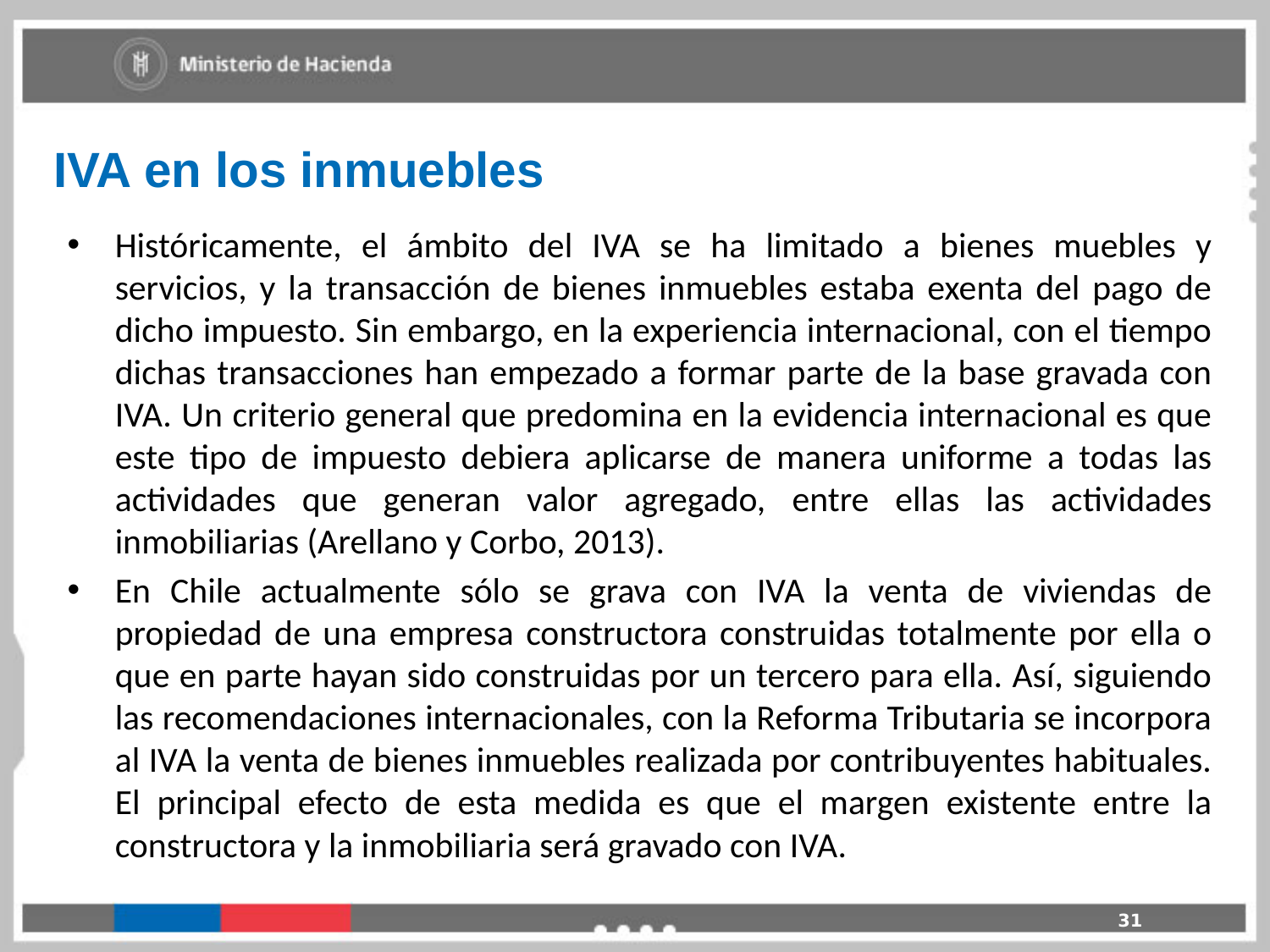

IVA en los inmuebles
Históricamente, el ámbito del IVA se ha limitado a bienes muebles y servicios, y la transacción de bienes inmuebles estaba exenta del pago de dicho impuesto. Sin embargo, en la experiencia internacional, con el tiempo dichas transacciones han empezado a formar parte de la base gravada con IVA. Un criterio general que predomina en la evidencia internacional es que este tipo de impuesto debiera aplicarse de manera uniforme a todas las actividades que generan valor agregado, entre ellas las actividades inmobiliarias (Arellano y Corbo, 2013).
En Chile actualmente sólo se grava con IVA la venta de viviendas de propiedad de una empresa constructora construidas totalmente por ella o que en parte hayan sido construidas por un tercero para ella. Así, siguiendo las recomendaciones internacionales, con la Reforma Tributaria se incorpora al IVA la venta de bienes inmuebles realizada por contribuyentes habituales. El principal efecto de esta medida es que el margen existente entre la constructora y la inmobiliaria será gravado con IVA.
31